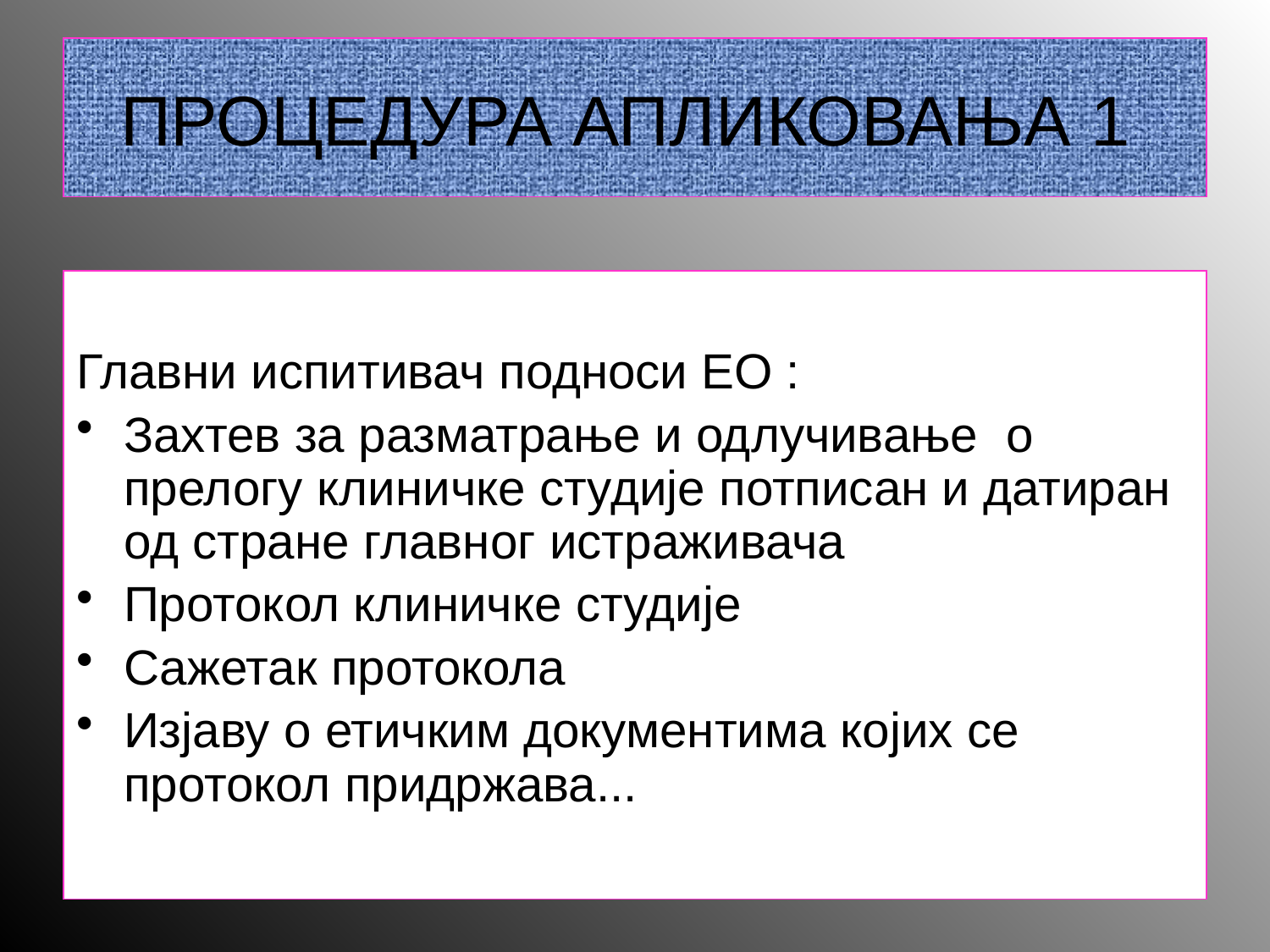

# ПРОЦЕДУРА АПЛИКОВАЊА 1

Главни испитивач подноси ЕО :
Захтев за разматрање и одлучивање  о прелогу клиничке студије потписан и датиран од стране главног истраживача
Протокол клиничке студије
Сажетак протокола
Изјаву о етичким документима којих се протокол придржава...